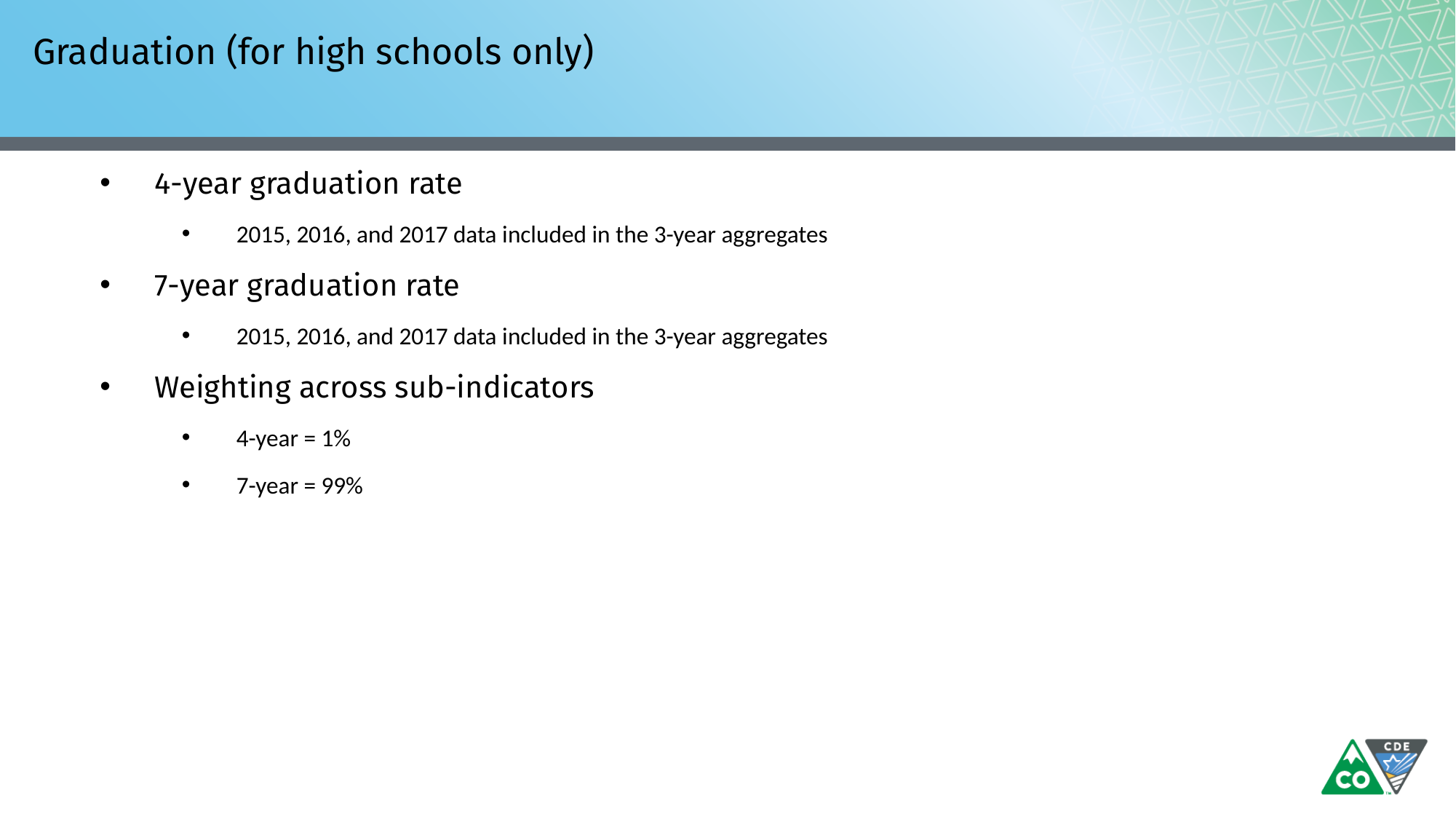

# Graduation (for high schools only)
4-year graduation rate
2015, 2016, and 2017 data included in the 3-year aggregates
7-year graduation rate
2015, 2016, and 2017 data included in the 3-year aggregates
Weighting across sub-indicators
4-year = 1%
7-year = 99%